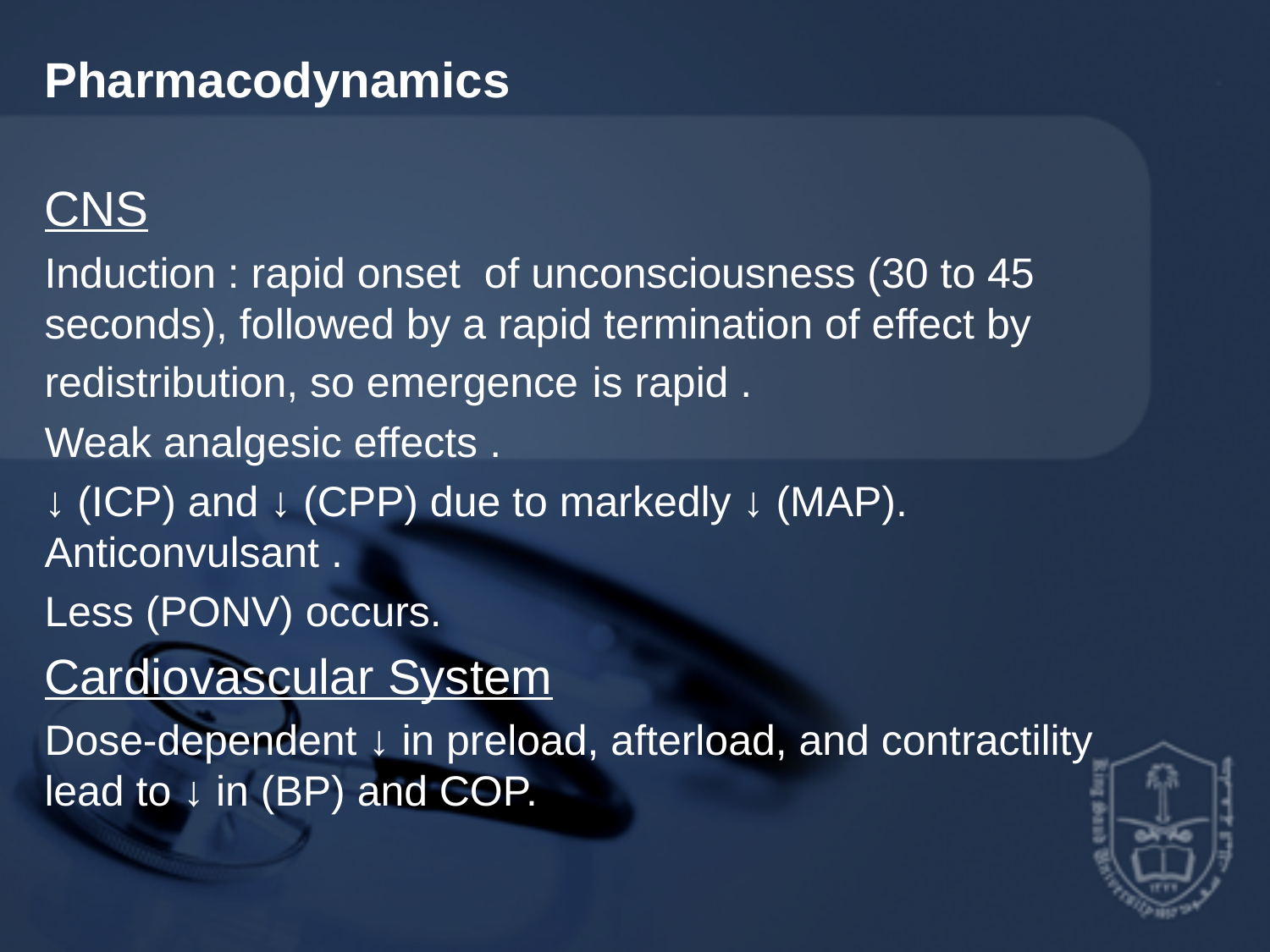

Pharmacodynamics

CNS
Induction : rapid onset  of unconsciousness (30 to 45 seconds), followed by a rapid termination of effect by redistribution, so emergence is rapid .
Weak analgesic effects .
↓ (ICP) and ↓ (CPP) due to markedly ↓ (MAP). Anticonvulsant .
Less (PONV) occurs.
Cardiovascular System
Dose-dependent ↓ in preload, afterload, and contractility lead to ↓ in (BP) and COP.